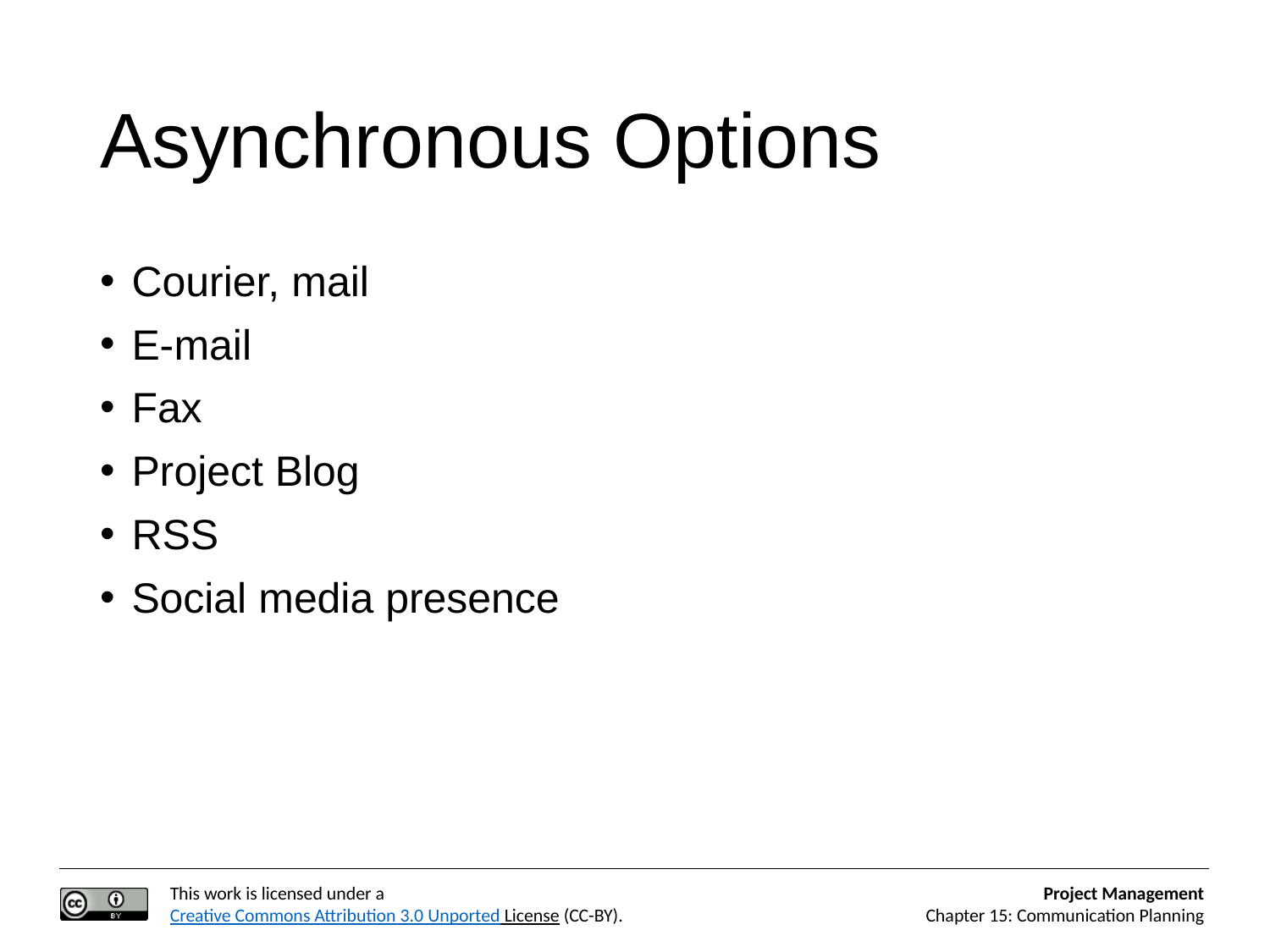

# Asynchronous Options
Courier, mail
E-mail
Fax
Project Blog
RSS
Social media presence